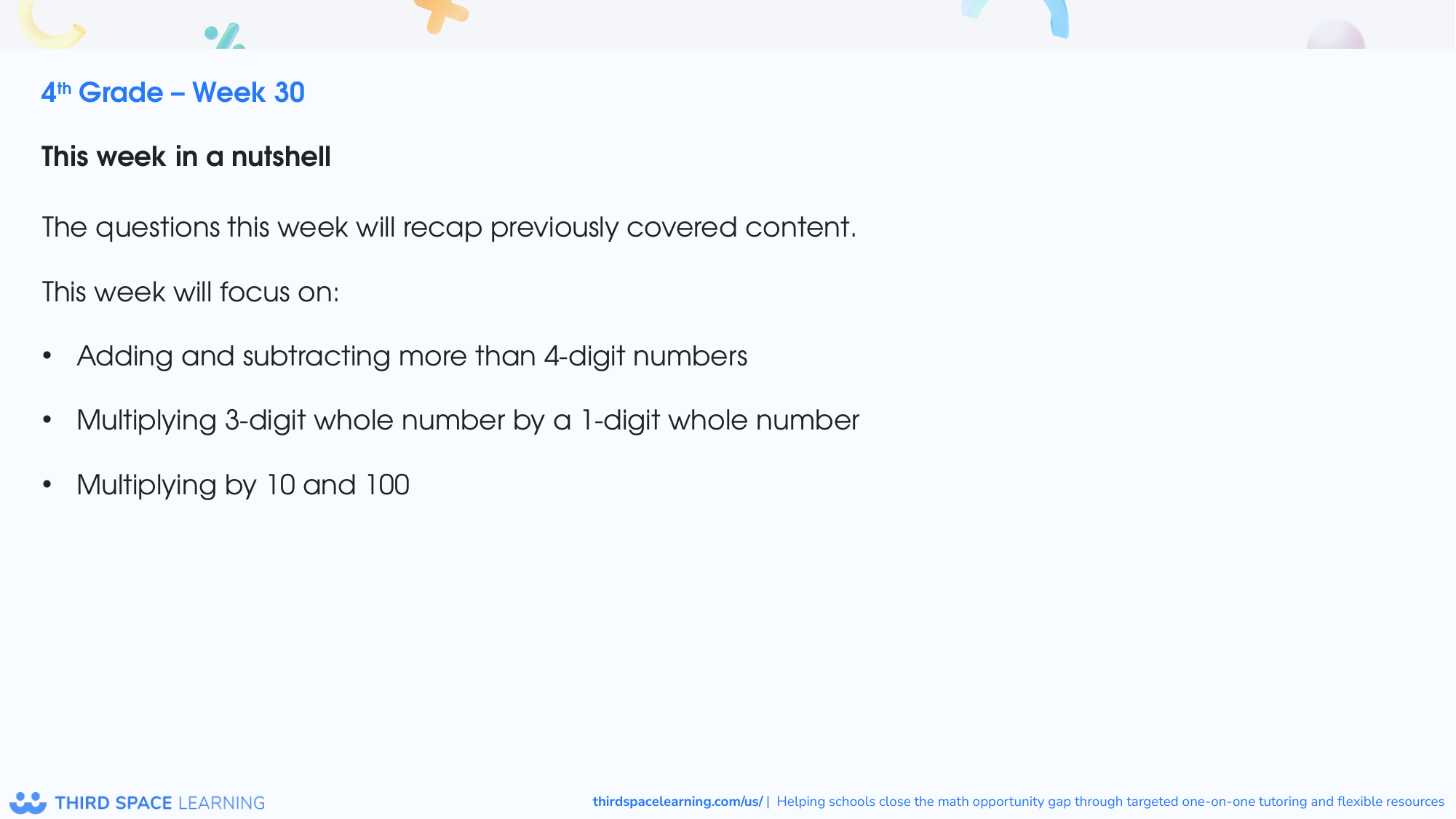

4th Grade – Week 30
This week in a nutshell
The questions this week will recap previously covered content.
This week will focus on:
Adding and subtracting more than 4-digit numbers
Multiplying 3-digit whole number by a 1-digit whole number
Multiplying by 10 and 100